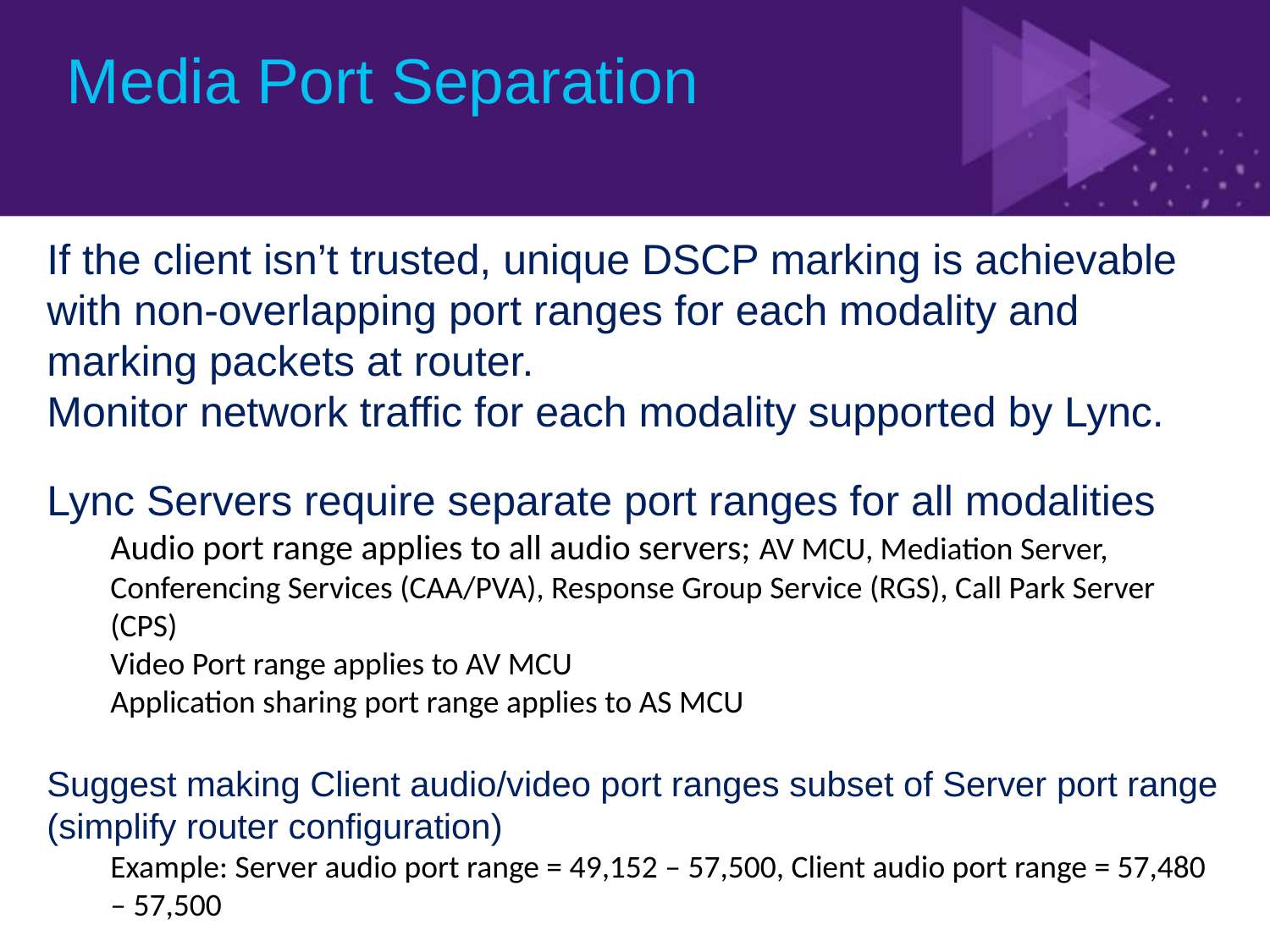

# Media Port Separation
If the client isn’t trusted, unique DSCP marking is achievable with non-overlapping port ranges for each modality and marking packets at router.
Monitor network traffic for each modality supported by Lync.

Lync Servers require separate port ranges for all modalities
Audio port range applies to all audio servers; AV MCU, Mediation Server, Conferencing Services (CAA/PVA), Response Group Service (RGS), Call Park Server (CPS)
Video Port range applies to AV MCU
Application sharing port range applies to AS MCU

Suggest making Client audio/video port ranges subset of Server port range (simplify router configuration)
Example: Server audio port range = 49,152 – 57,500, Client audio port range = 57,480 – 57,500